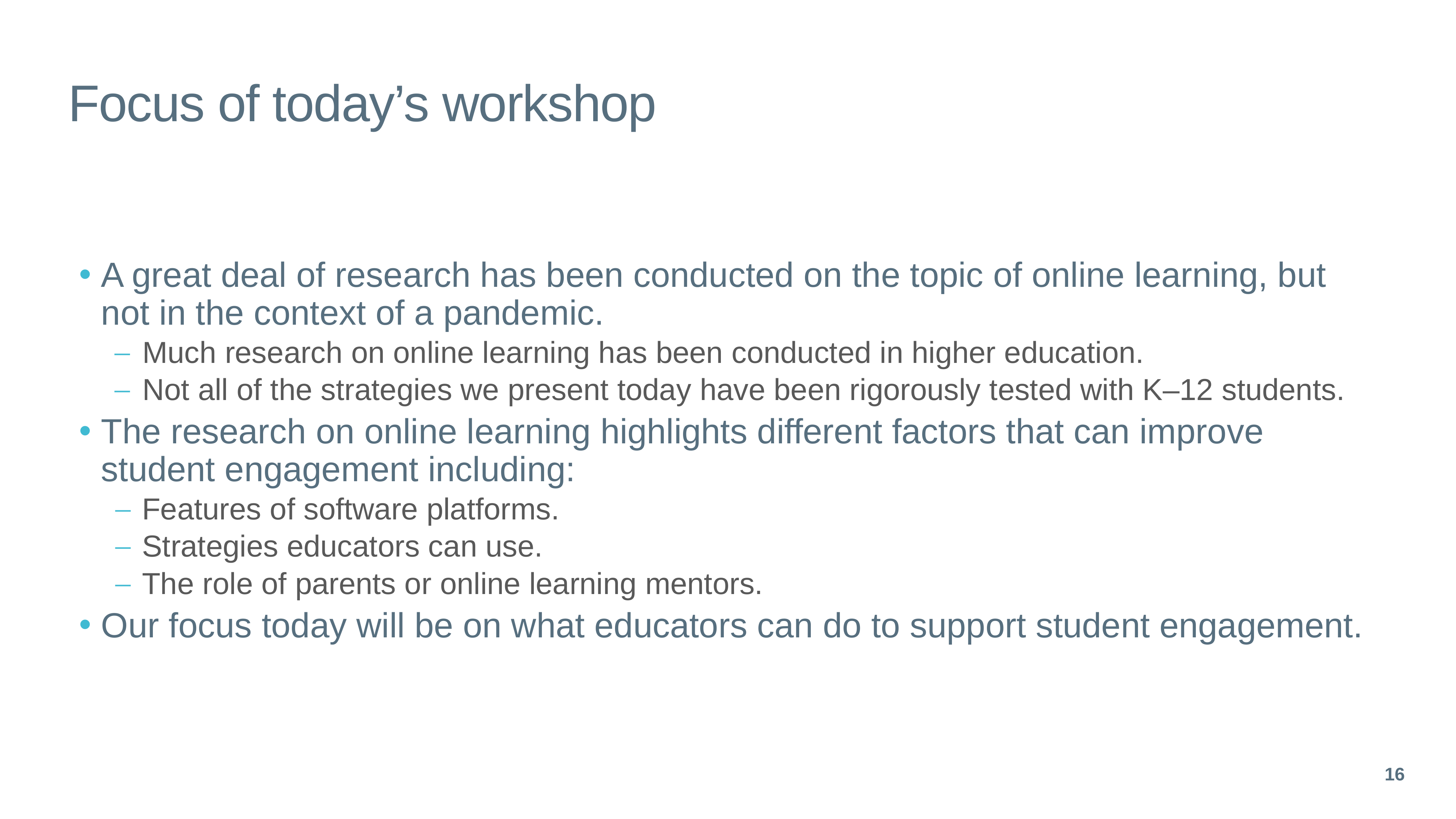

# Focus of today’s workshop
A great deal of research has been conducted on the topic of online learning, but not in the context of a pandemic.
Much research on online learning has been conducted in higher education.
Not all of the strategies we present today have been rigorously tested with K–12 students.
The research on online learning highlights different factors that can improve student engagement including:
Features of software platforms.
Strategies educators can use.
The role of parents or online learning mentors.
Our focus today will be on what educators can do to support student engagement.
16